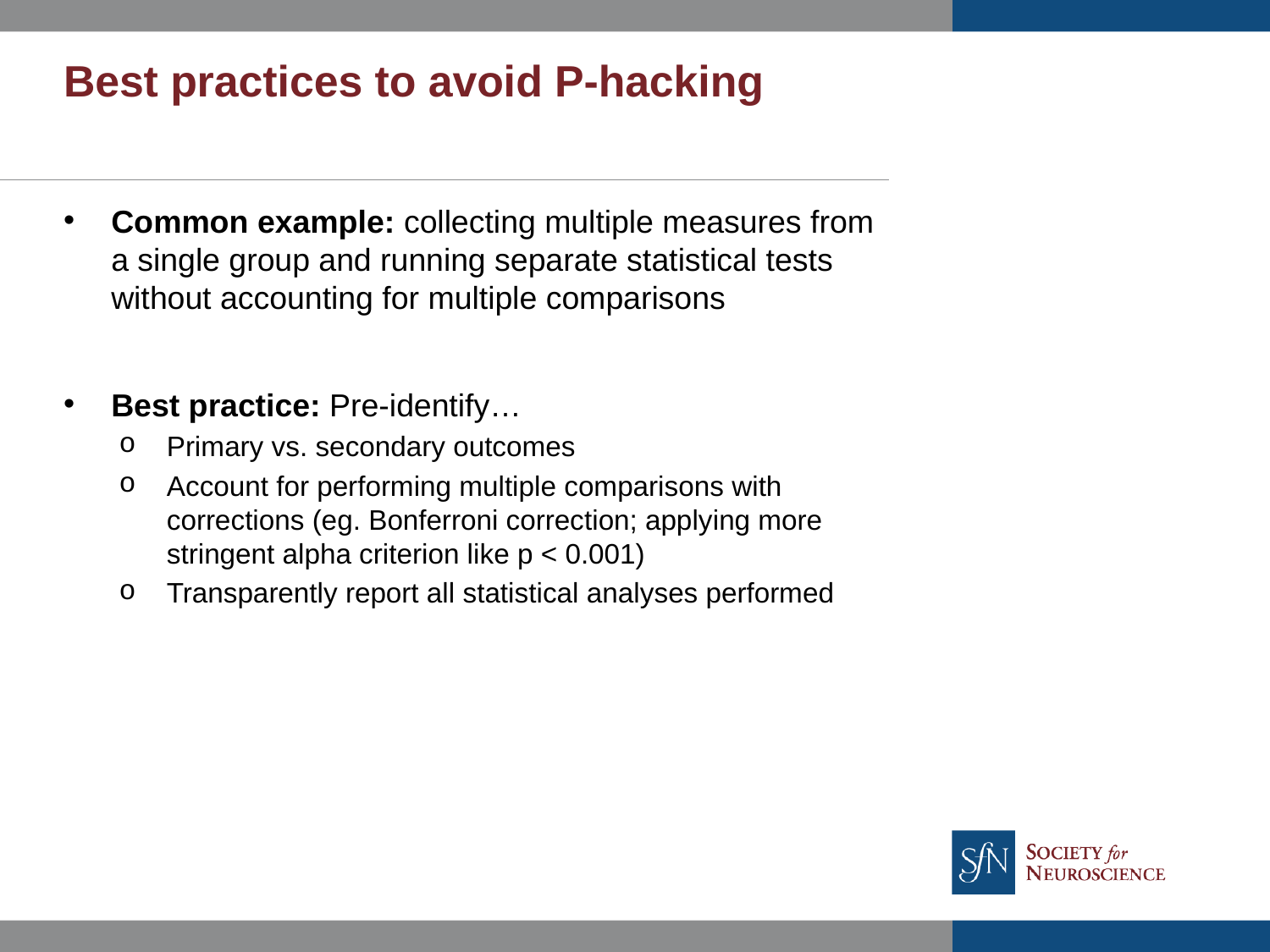

# Best practices to avoid P-hacking
Common example: collecting multiple measures from a single group and running separate statistical tests without accounting for multiple comparisons

Best practice: Pre-identify…
Primary vs. secondary outcomes
Account for performing multiple comparisons with corrections (eg. Bonferroni correction; applying more stringent alpha criterion like p < 0.001)
Transparently report all statistical analyses performed